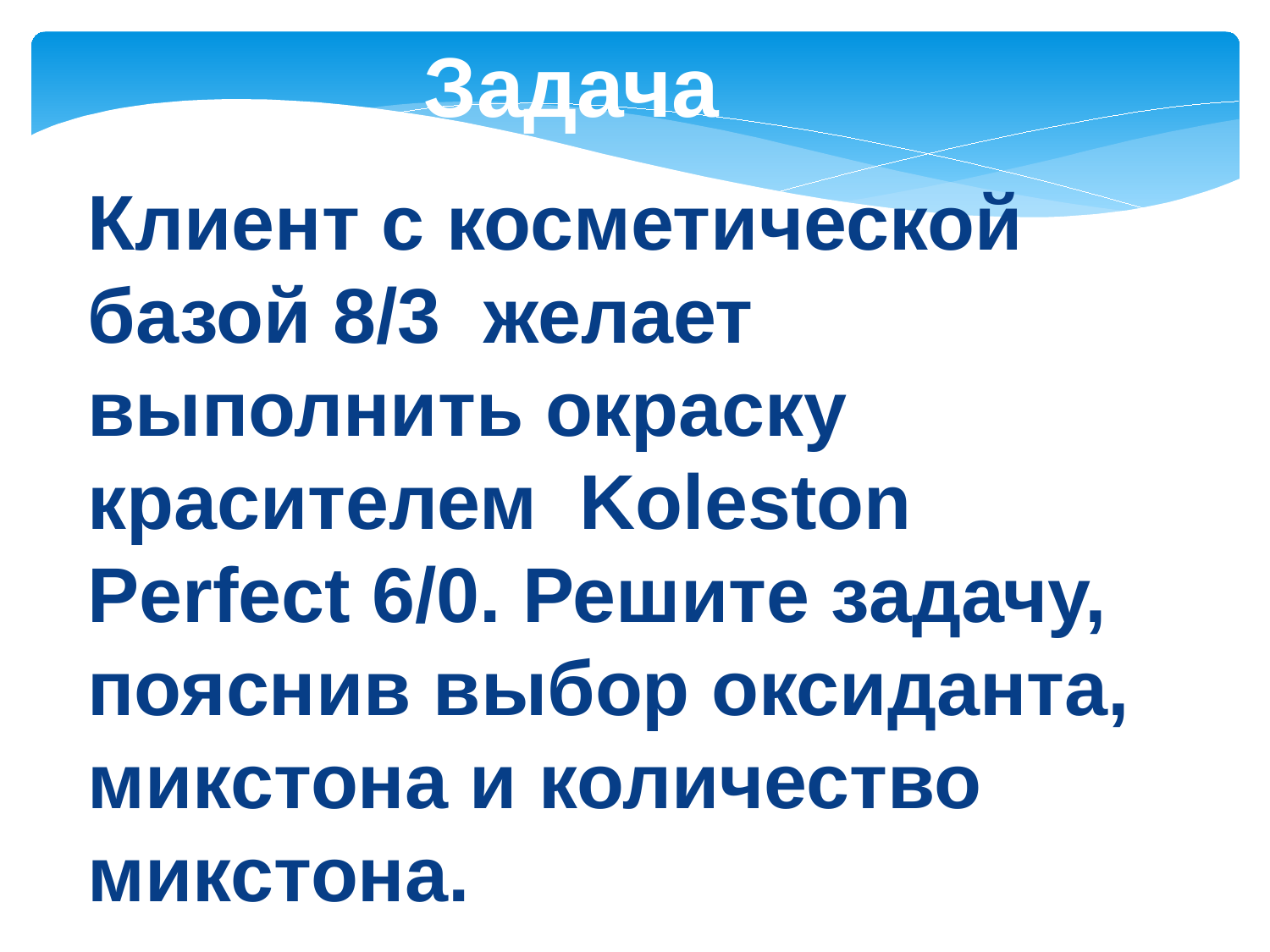

Задача
Клиент с косметической  базой 8/3  желает выполнить окраску красителем  Koleston Perfect 6/0. Решите задачу, пояснив выбор оксиданта, микстона и количество микстона.